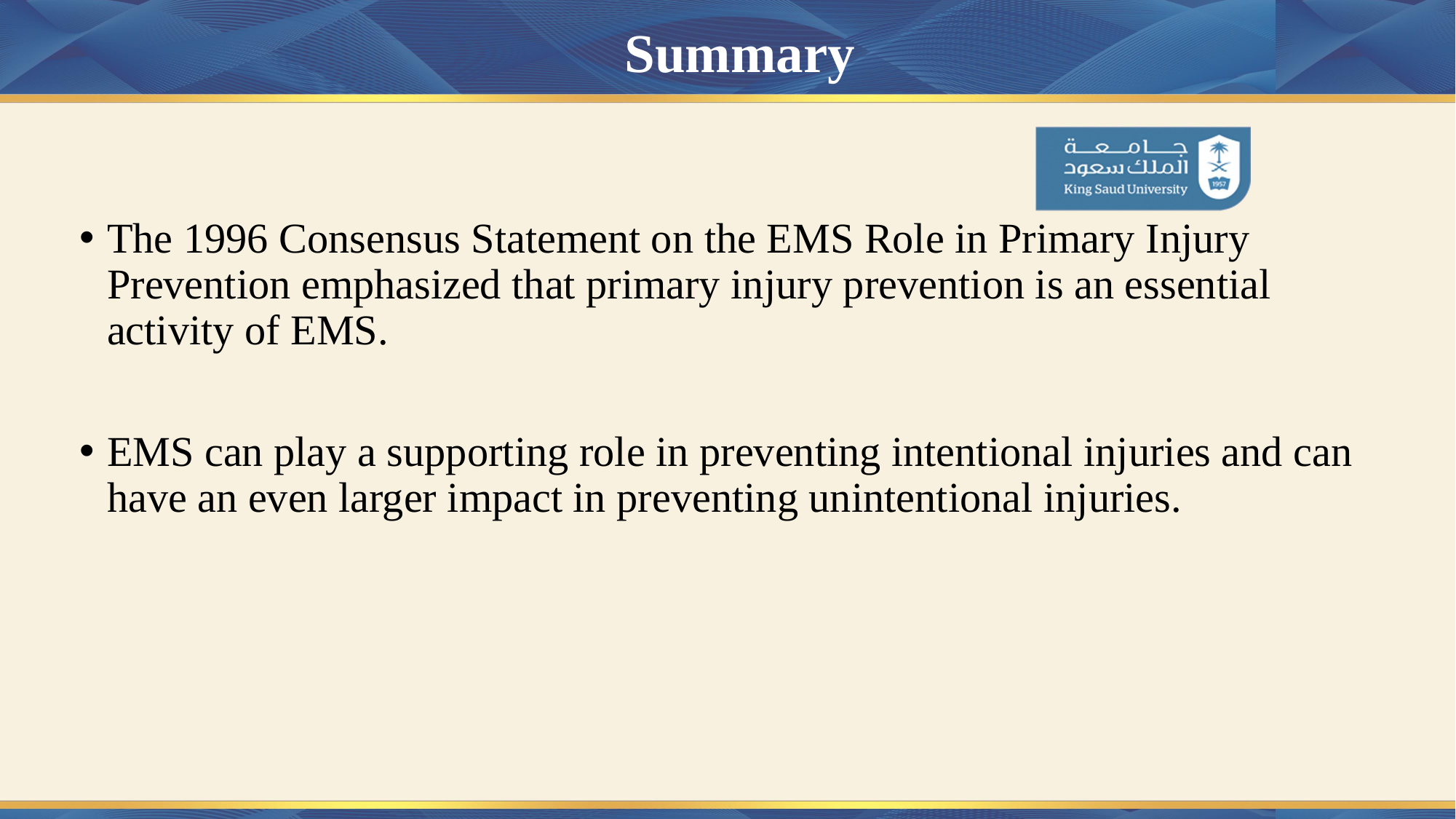

# Summary
The 1996 Consensus Statement on the EMS Role in Primary Injury Prevention emphasized that primary injury prevention is an essential activity of EMS.

EMS can play a supporting role in preventing intentional injuries and can have an even larger impact in preventing unintentional injuries.